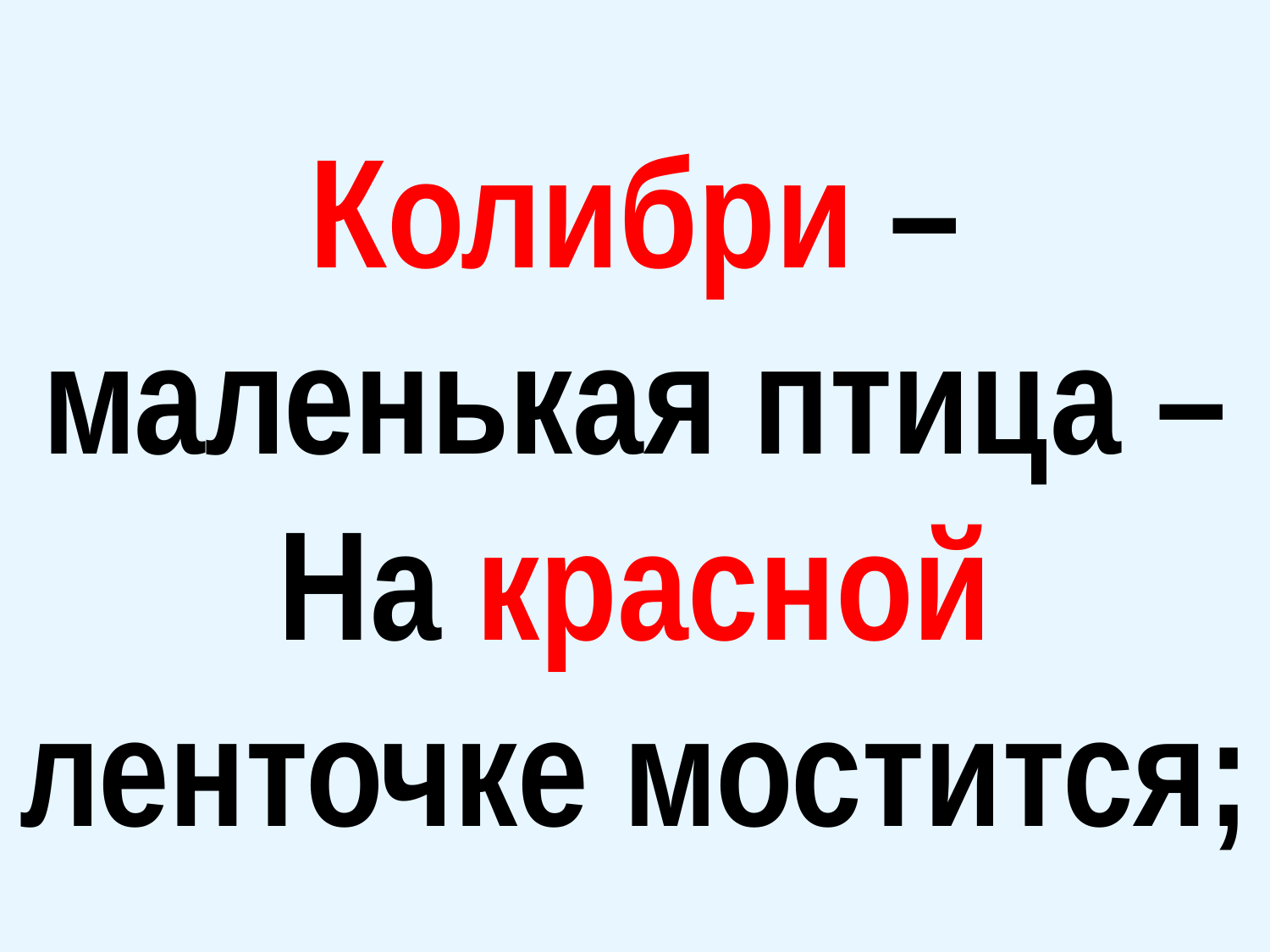

Колибри – маленькая птица – На красной ленточке мостится;